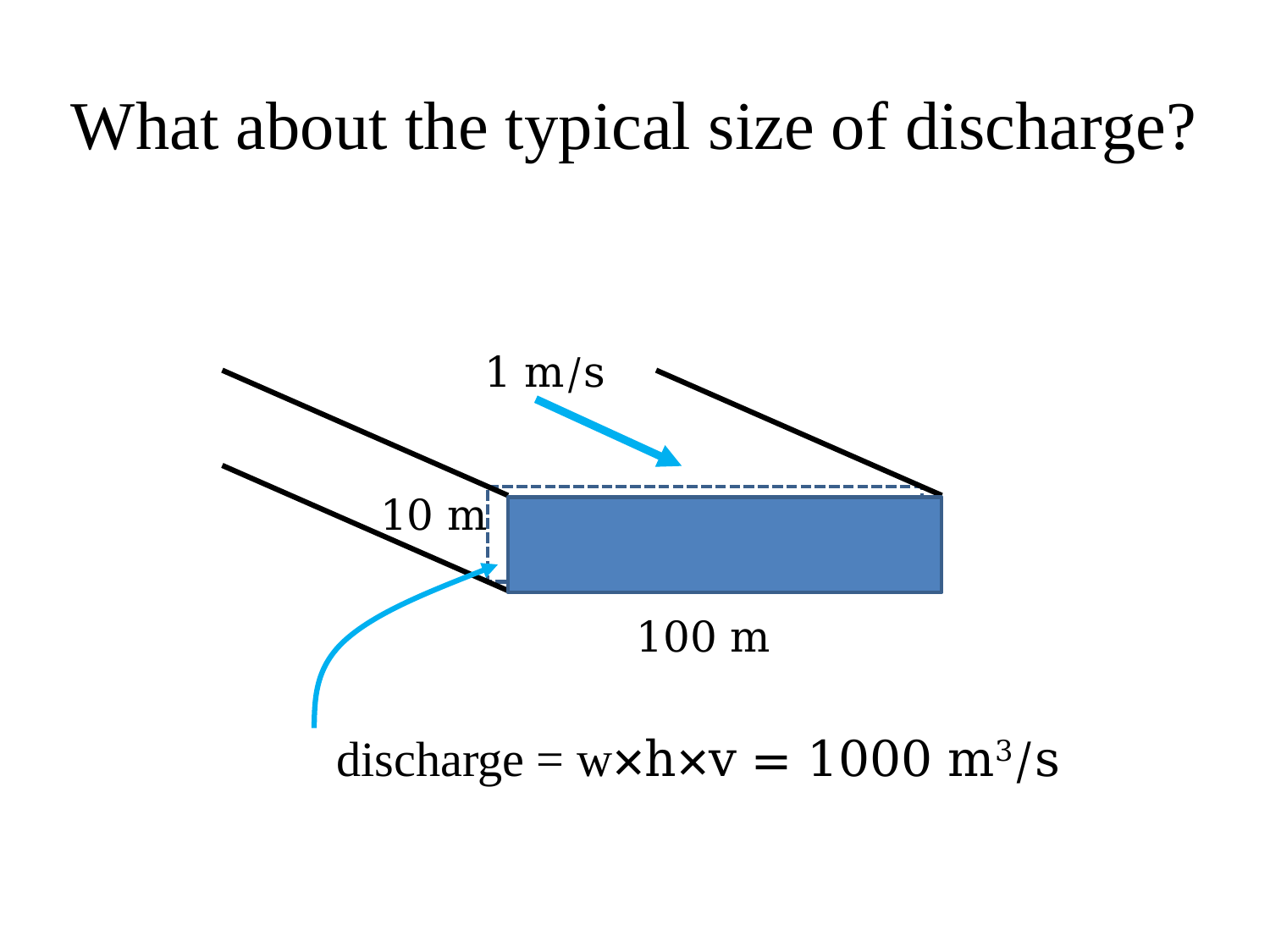

# What about the typical size of discharge?
1 m/s
10 m

100 m
discharge = w×h×v = 1000 m3/s